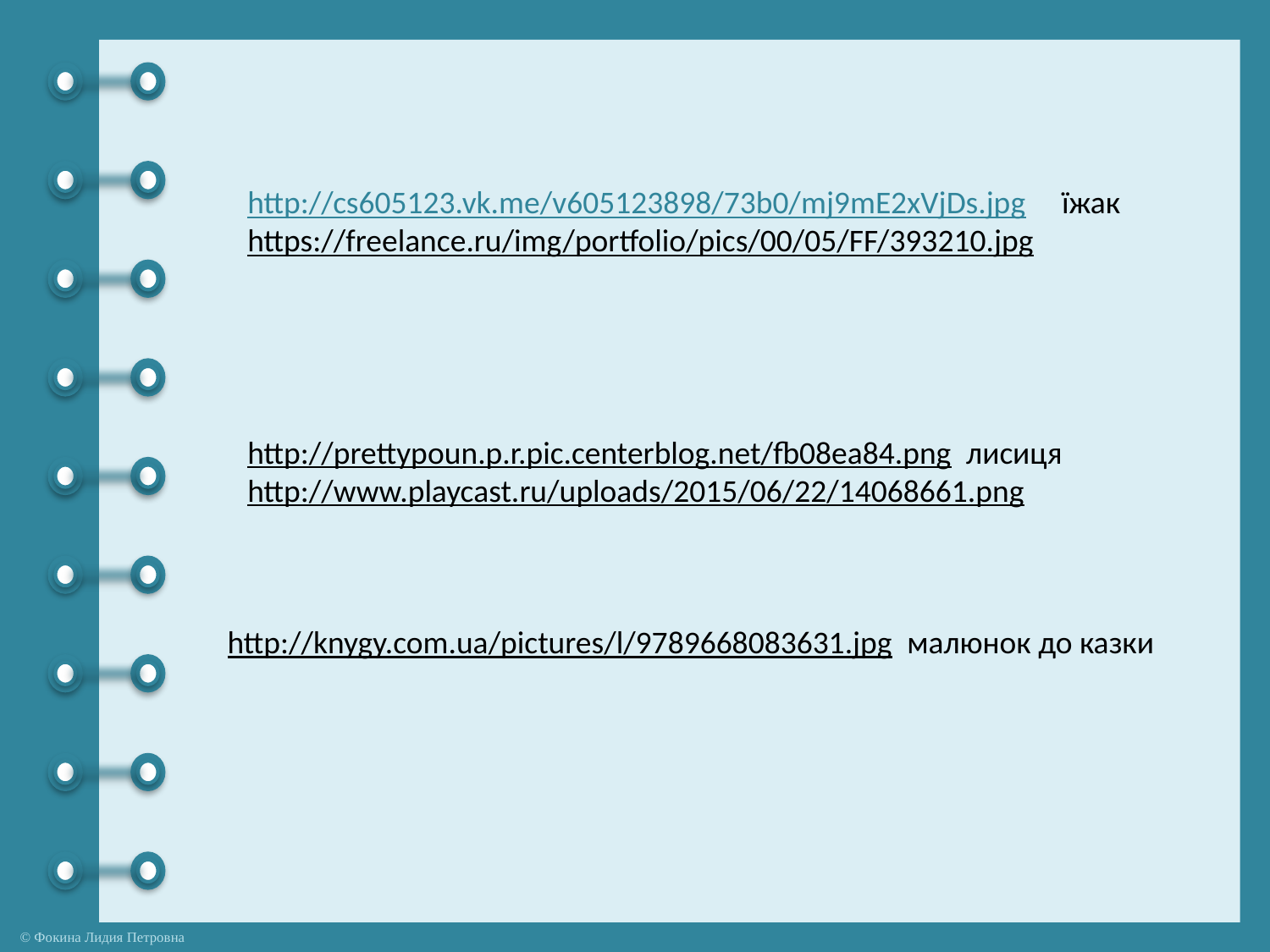

http://cs605123.vk.me/v605123898/73b0/mj9mE2xVjDs.jpg     їжак
https://freelance.ru/img/portfolio/pics/00/05/FF/393210.jpg
http://prettypoun.p.r.pic.centerblog.net/fb08ea84.png  лисиця
http://www.playcast.ru/uploads/2015/06/22/14068661.png
http://knygy.com.ua/pictures/l/9789668083631.jpg  малюнок до казки